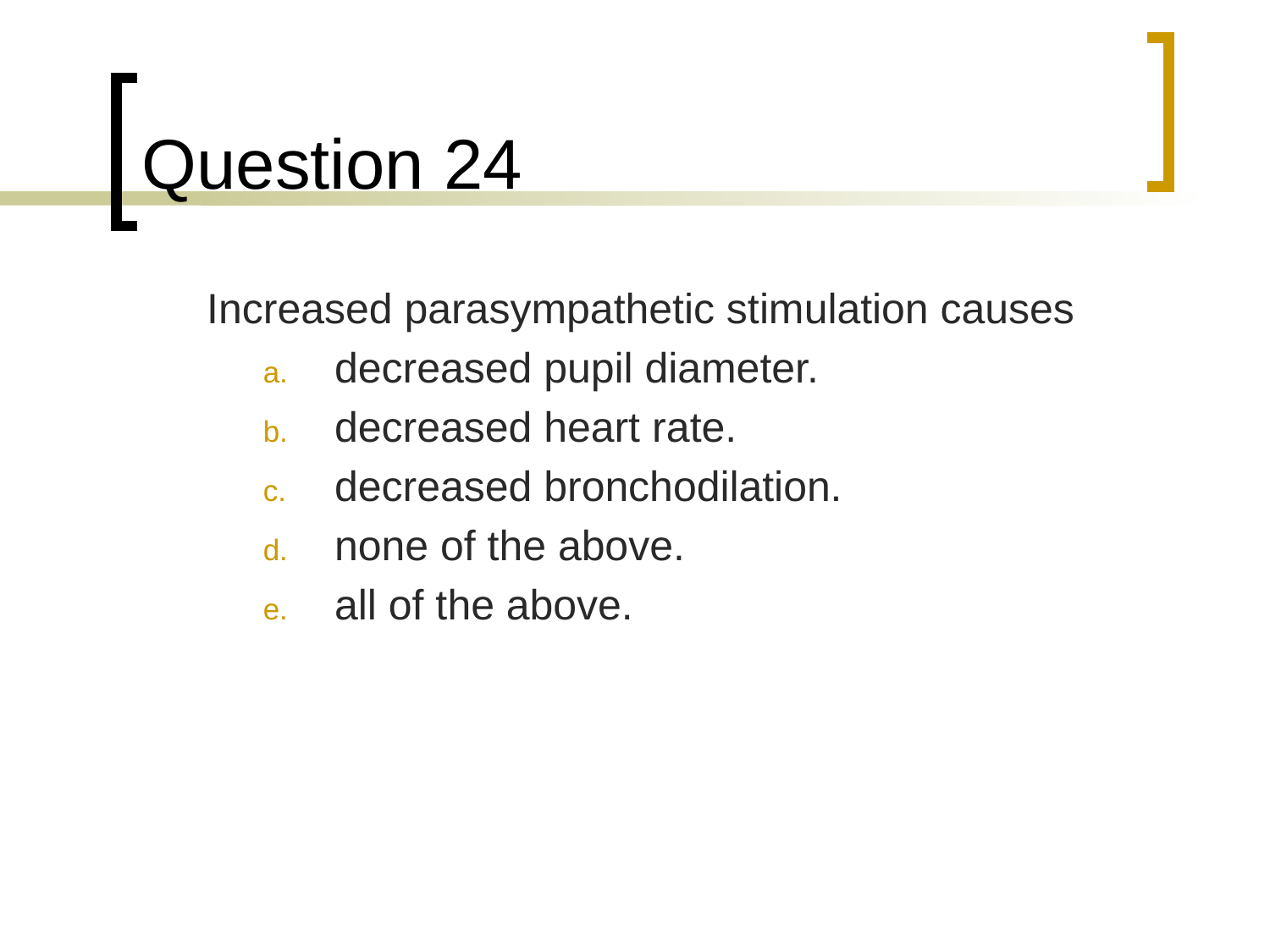

# Question 24
	Increased parasympathetic stimulation causes
decreased pupil diameter.
decreased heart rate.
decreased bronchodilation.
none of the above.
all of the above.